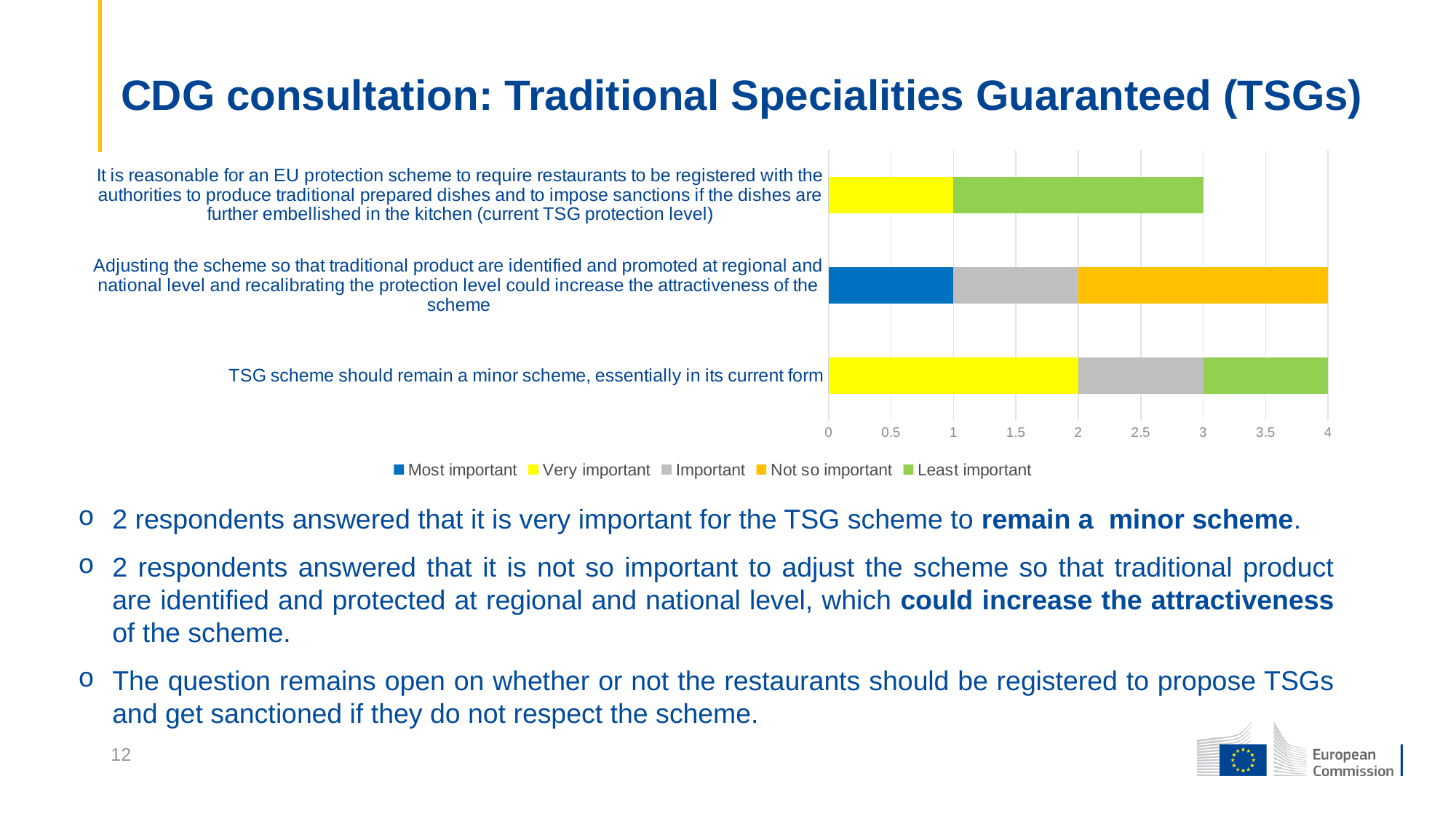

# CDG consultation: Traditional Specialities Guaranteed (TSGs)

### Chart

| Category | Most important | Very important | Important | Not so important | Least important |
|---|---|---|---|---|---|
| TSG scheme should remain a minor scheme, essentially in its current form | 0.0 | 2.0 | 1.0 | 0.0 | 1.0 |
| Adjusting the scheme so that traditional product are identified and promoted at regional and national level and recalibrating the protection level could increase the attractiveness of the scheme | 1.0 | 0.0 | 1.0 | 2.0 | 0.0 |
| It is reasonable for an EU protection scheme to require restaurants to be registered with the authorities to produce traditional prepared dishes and to impose sanctions if the dishes are further embellished in the kitchen (current TSG protection level) | 0.0 | 1.0 | 0.0 | 0.0 | 2.0 |
2 respondents answered that it is very important for the TSG scheme to remain a  minor scheme.
2 respondents answered that it is not so important to adjust the scheme so that traditional product are identified and protected at regional and national level, which could increase the attractiveness of the scheme.
The question remains open on whether or not the restaurants should be registered to propose TSGs and get sanctioned if they do not respect the scheme.
12